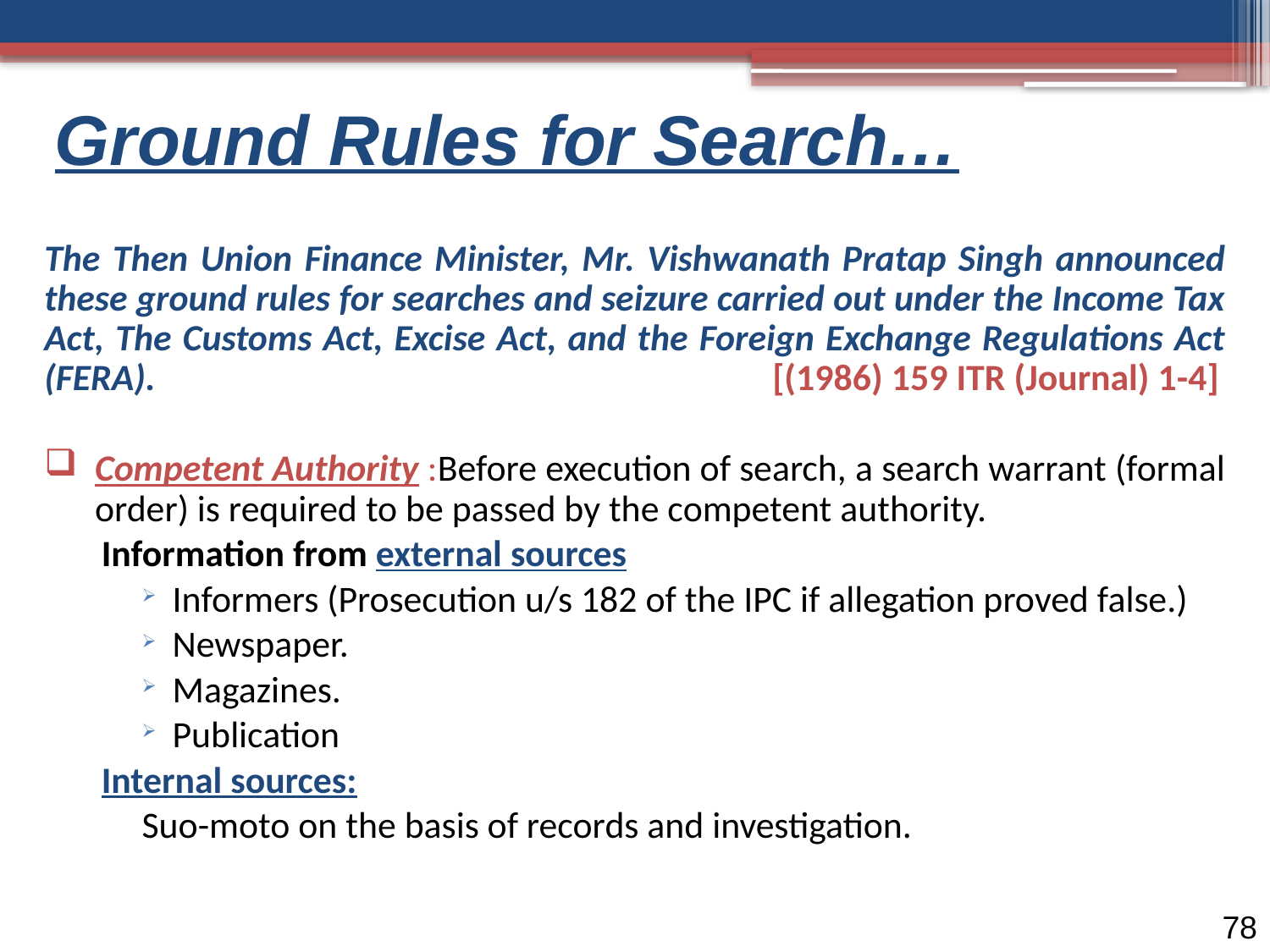

# Ground Rules for Search…
The Then Union Finance Minister, Mr. Vishwanath Pratap Singh announced these ground rules for searches and seizure carried out under the Income Tax Act, The Customs Act, Excise Act, and the Foreign Exchange Regulations Act (FERA).					           [(1986) 159 ITR (Journal) 1-4]

Competent Authority :Before execution of search, a search warrant (formal order) is required to be passed by the competent authority.
Information from external sources
Informers (Prosecution u/s 182 of the IPC if allegation proved false.)
Newspaper.
Magazines.
Publication
Internal sources:
Suo-moto on the basis of records and investigation.
78